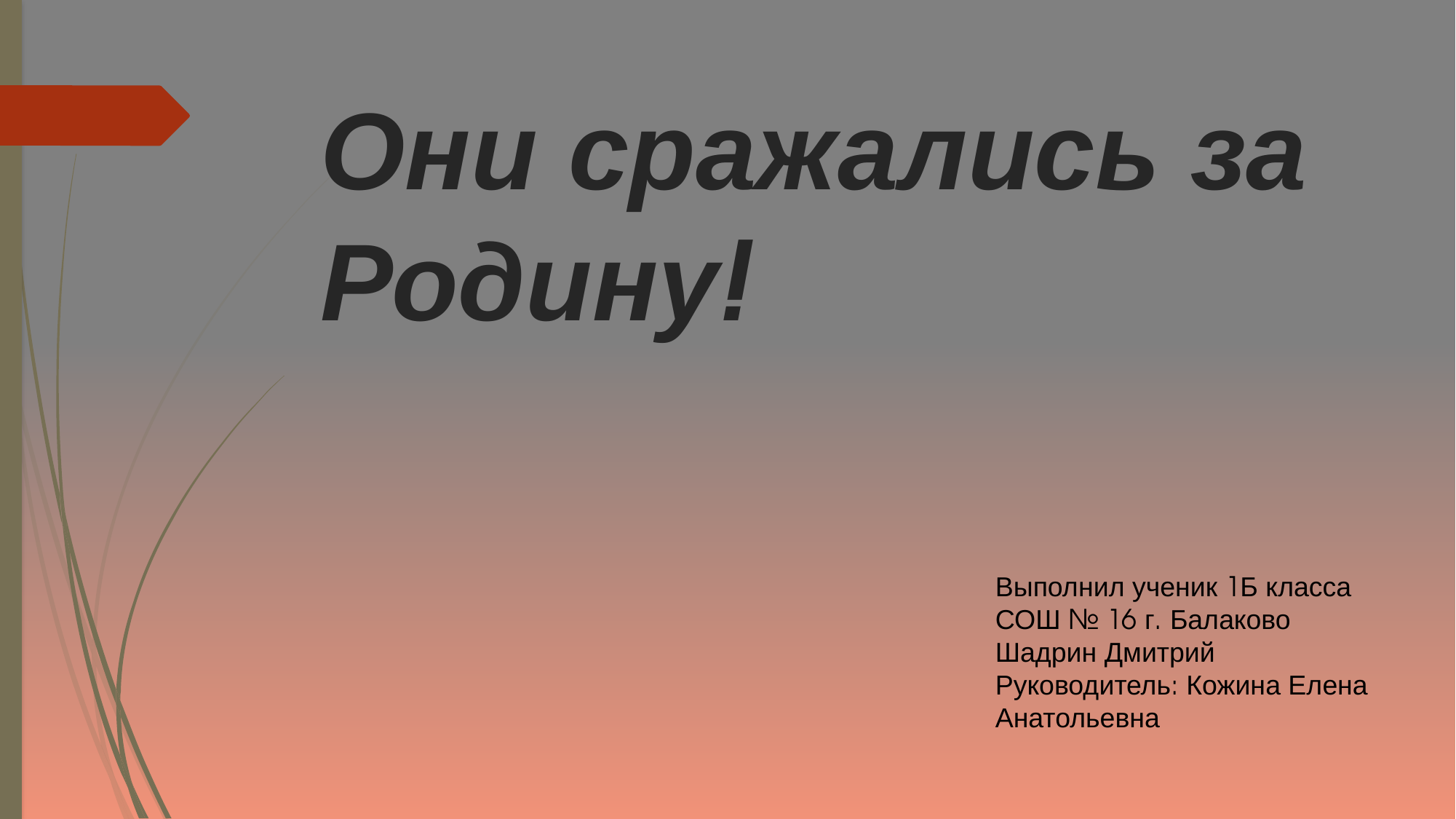

# Они сражались за Родину!
Выполнил ученик 1Б класса
СОШ № 16 г. Балаково
Шадрин Дмитрий
Руководитель: Кожина Елена Анатольевна